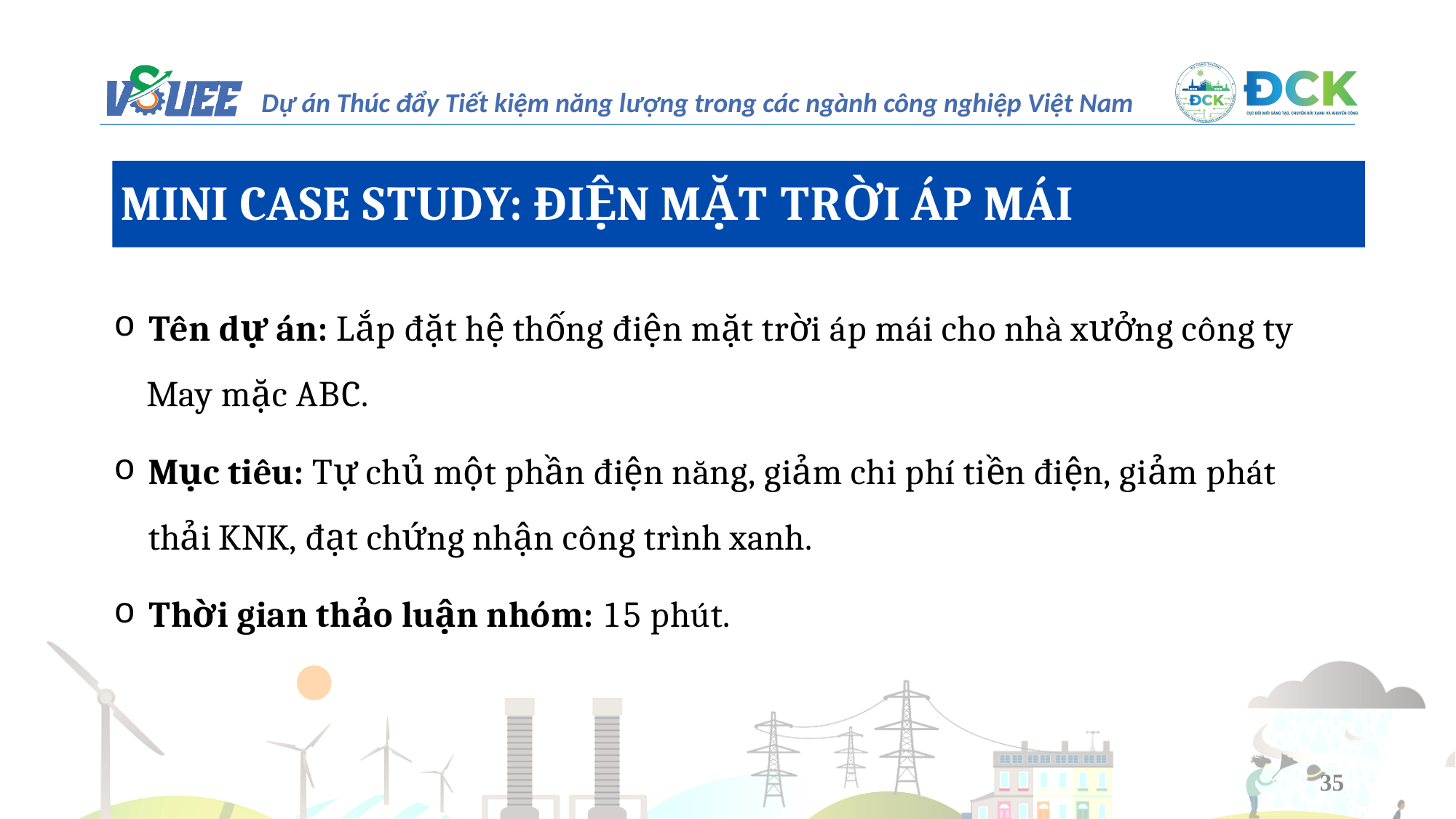

MINI CASE STUDY: ĐIỆN MẶT TRỜI ÁP MÁI

Tên dự án: Lắp đặt hệ thống điện mặt trời áp mái cho nhà xưởng công ty May mặc ABC.
Mục tiêu: Tự chủ một phần điện năng, giảm chi phí tiền điện, giảm phát thải KNK, đạt chứng nhận công trình xanh.
Thời gian thảo luận nhóm: 15 phút.
35